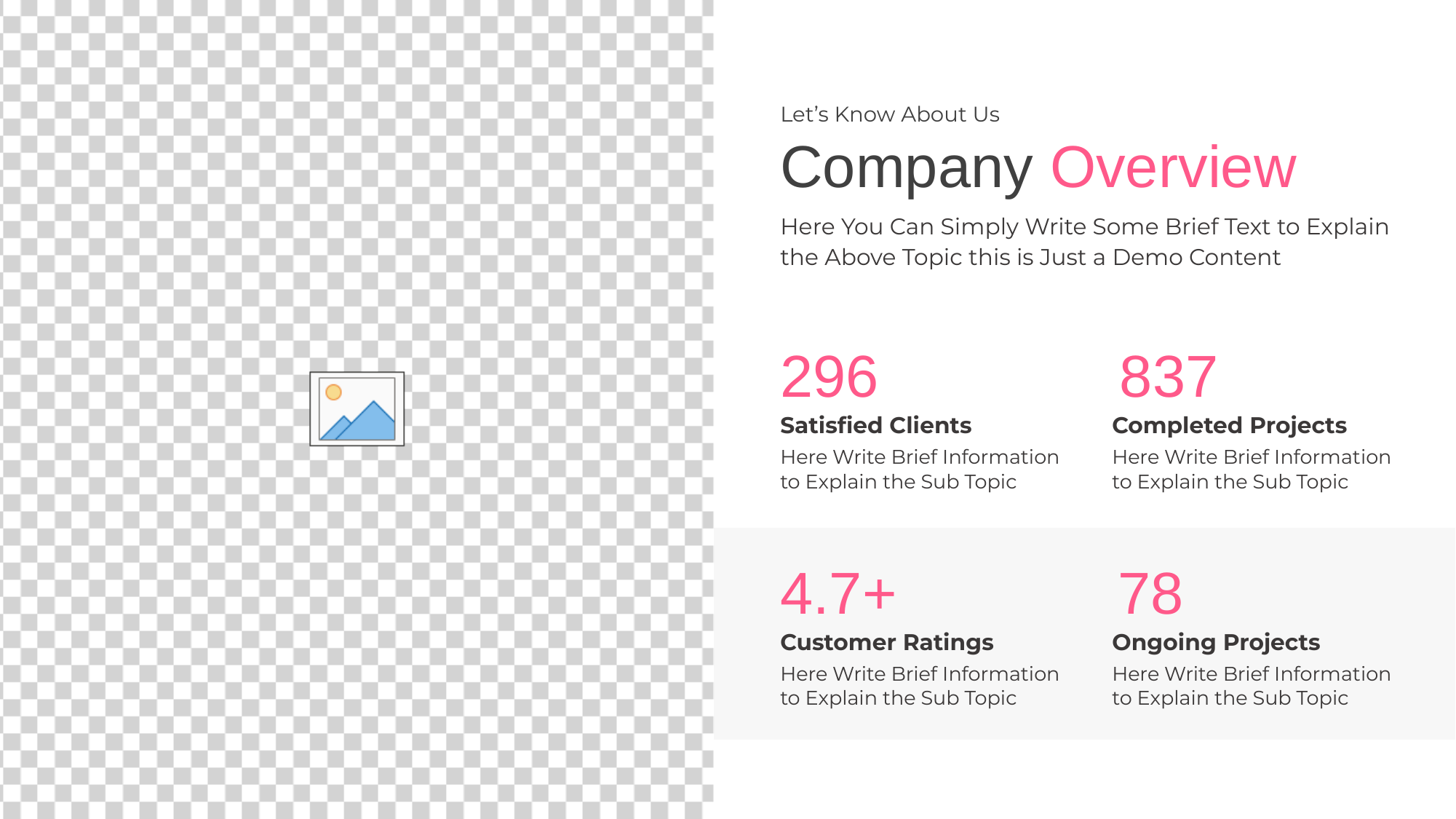

Let’s Know About Us
Company Overview
Here You Can Simply Write Some Brief Text to Explain
the Above Topic this is Just a Demo Content
296
837
Satisfied Clients
Completed Projects
Here Write Brief Information
to Explain the Sub Topic
Here Write Brief Information
to Explain the Sub Topic

4.7+
78
Customer Ratings
Ongoing Projects
Here Write Brief Information
to Explain the Sub Topic
Here Write Brief Information
to Explain the Sub Topic